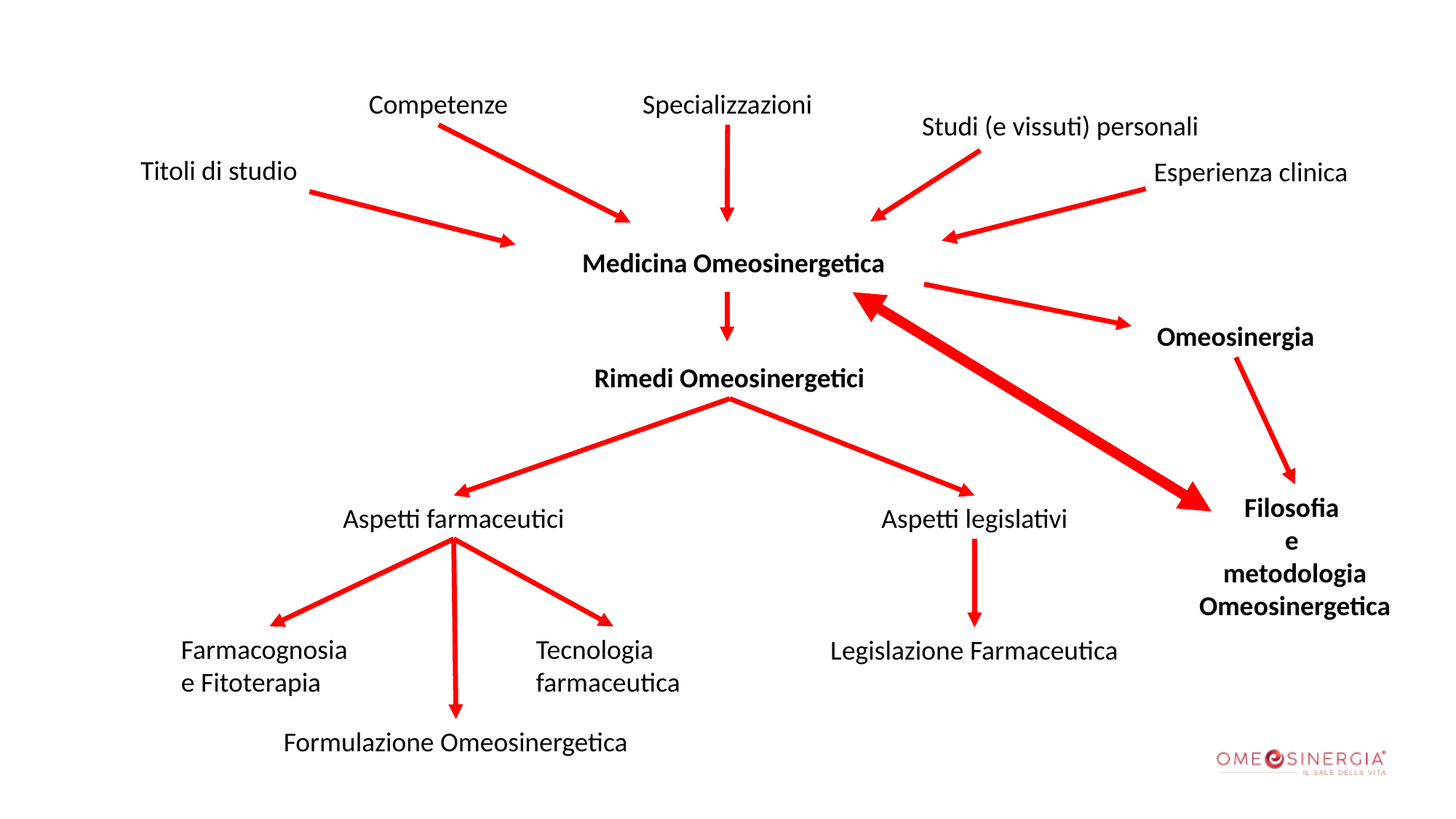

Competenze
Specializzazioni
Studi (e vissuti) personali
Titoli di studio
Esperienza clinica
Medicina Omeosinergetica
Omeosinergia
Rimedi Omeosinergetici
Filosofia
e
metodologia Omeosinergetica
Aspetti farmaceutici
Aspetti legislativi
Tecnologia farmaceutica
Farmacognosia e Fitoterapia
Legislazione Farmaceutica
Formulazione Omeosinergetica